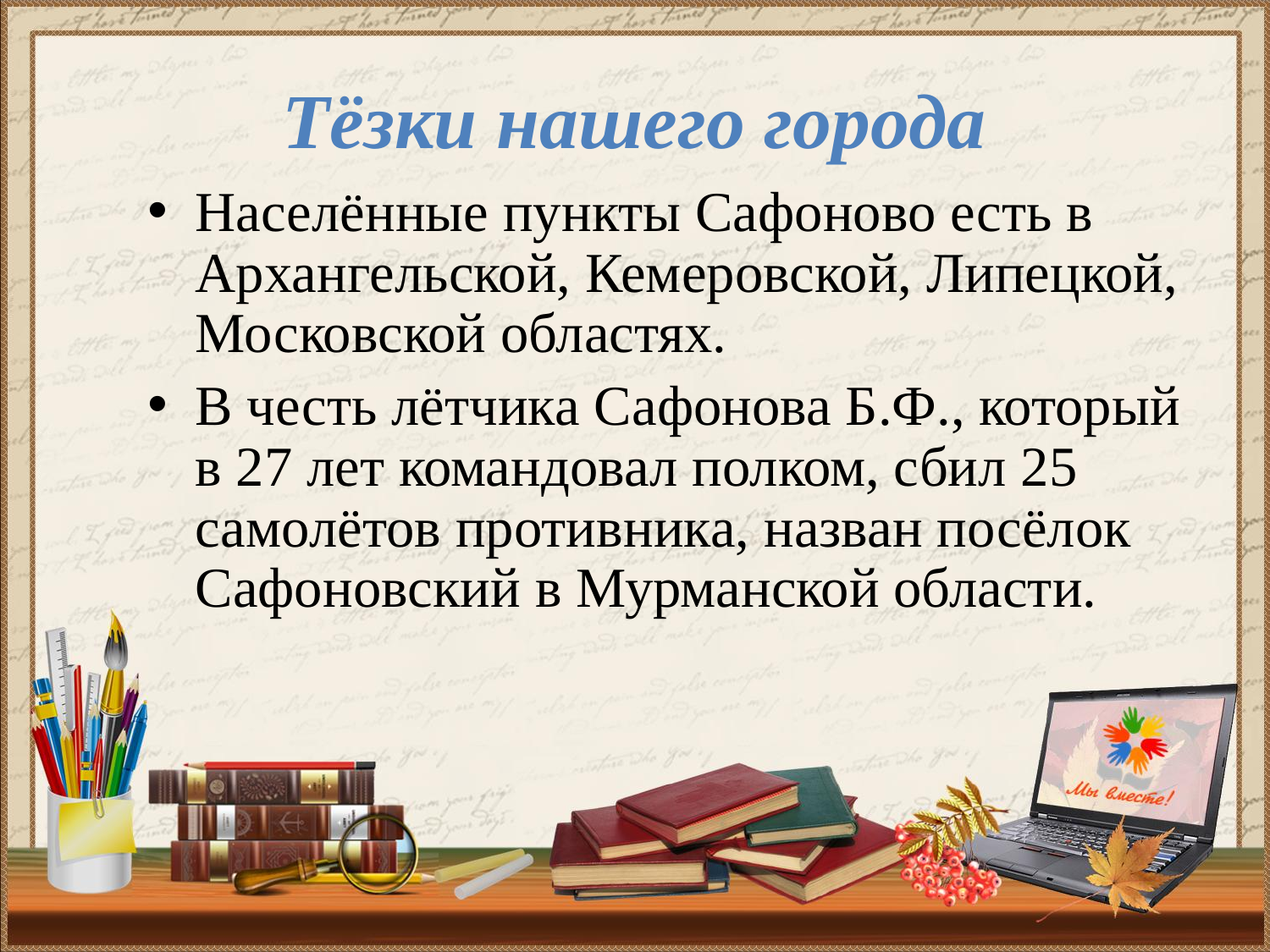

# Тёзки нашего города
Населённые пункты Сафоново есть в Архангельской, Кемеровской, Липецкой, Московской областях.
В честь лётчика Сафонова Б.Ф., который в 27 лет командовал полком, сбил 25 самолётов противника, назван посёлок Сафоновский в Мурманской области.